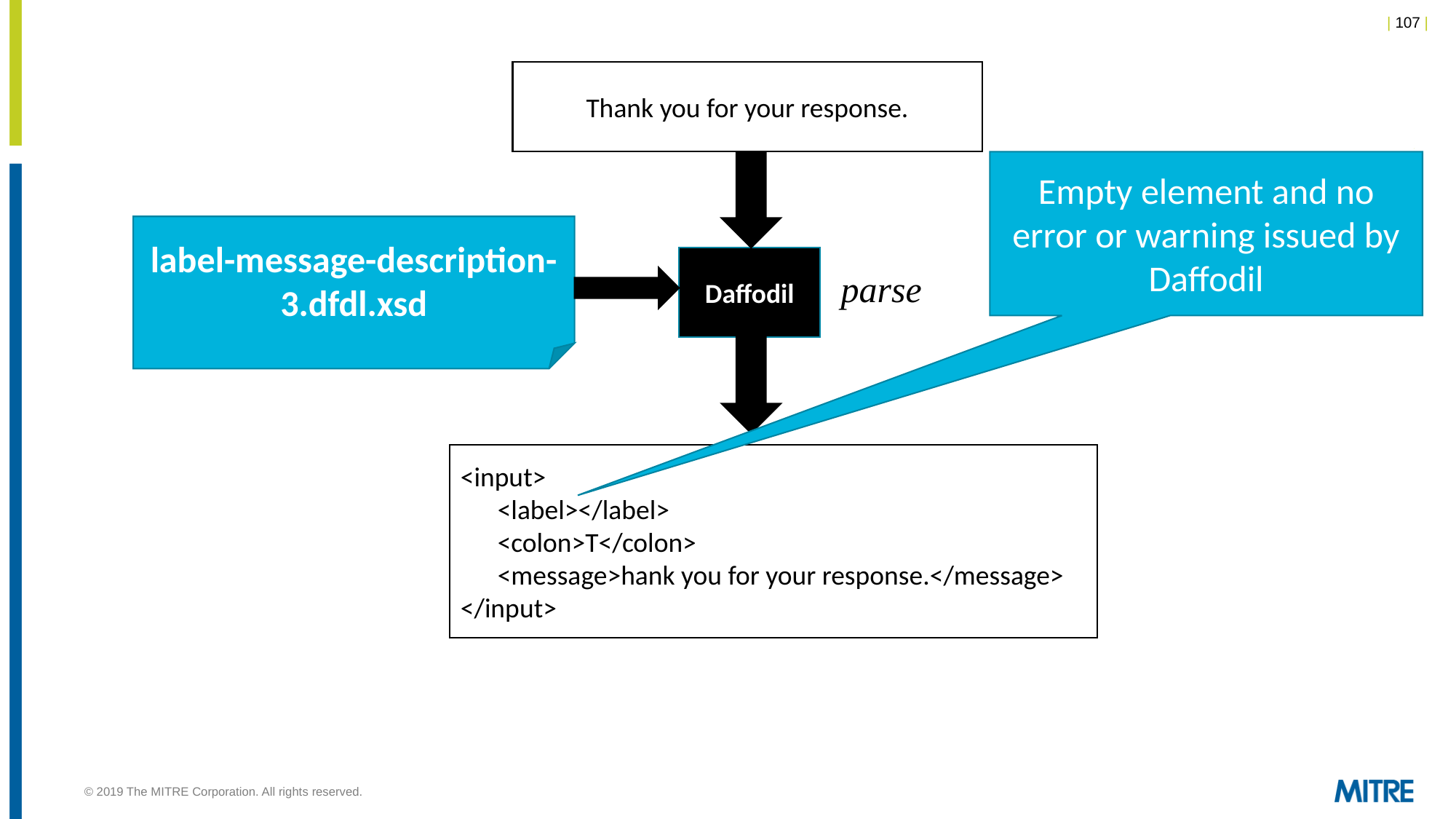

Thank you for your response.

Empty element and no error or warning issued by Daffodil
label-message-description-3.dfdl.xsd
Daffodil
parse

<input>
      <label></label>
      <colon>T</colon>
      <message>hank you for your response.</message>
</input>
© 2019 The MITRE Corporation. All rights reserved.